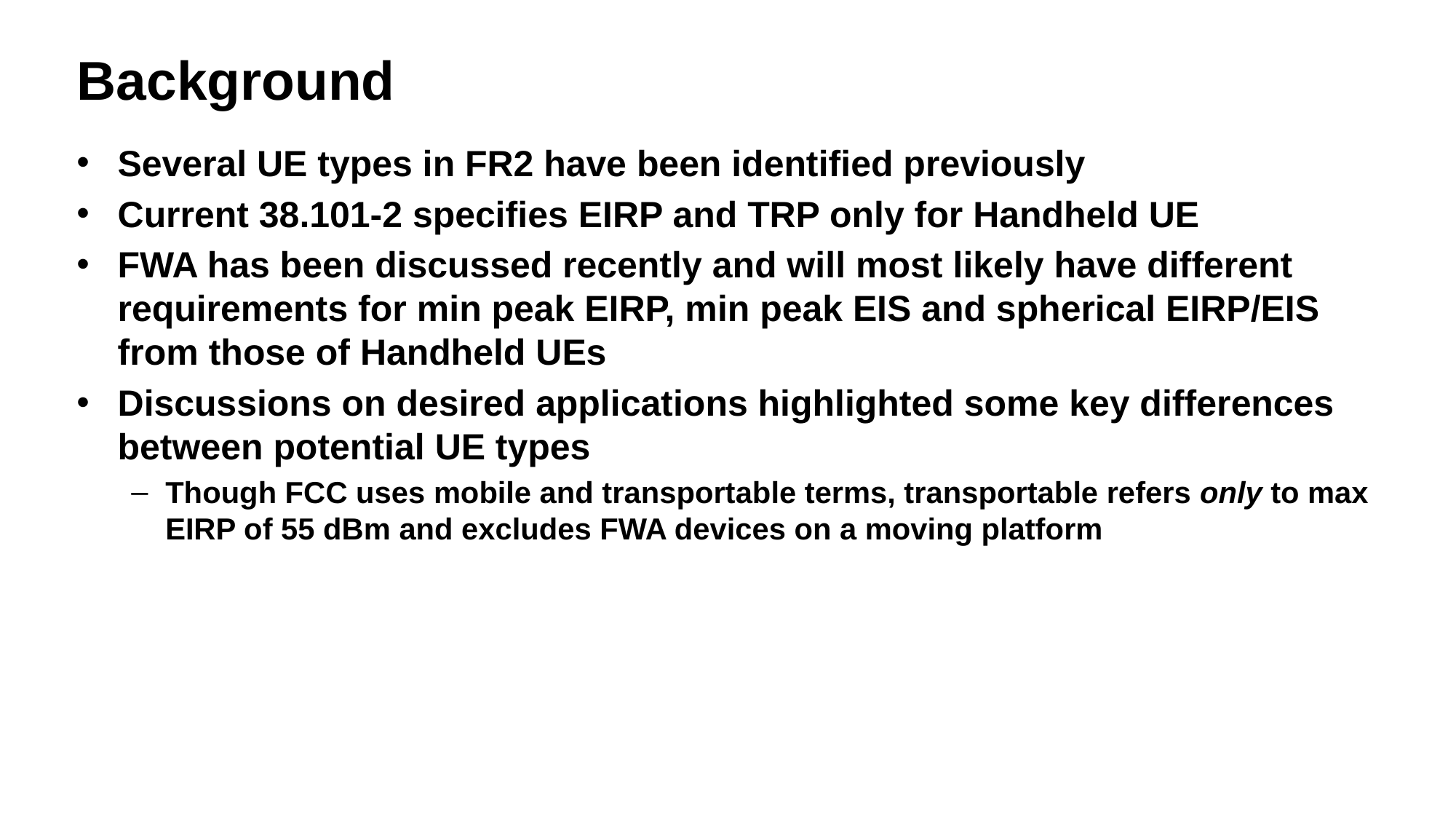

# Background
Several UE types in FR2 have been identified previously
Current 38.101-2 specifies EIRP and TRP only for Handheld UE
FWA has been discussed recently and will most likely have different requirements for min peak EIRP, min peak EIS and spherical EIRP/EIS from those of Handheld UEs
Discussions on desired applications highlighted some key differences between potential UE types
Though FCC uses mobile and transportable terms, transportable refers only to max EIRP of 55 dBm and excludes FWA devices on a moving platform